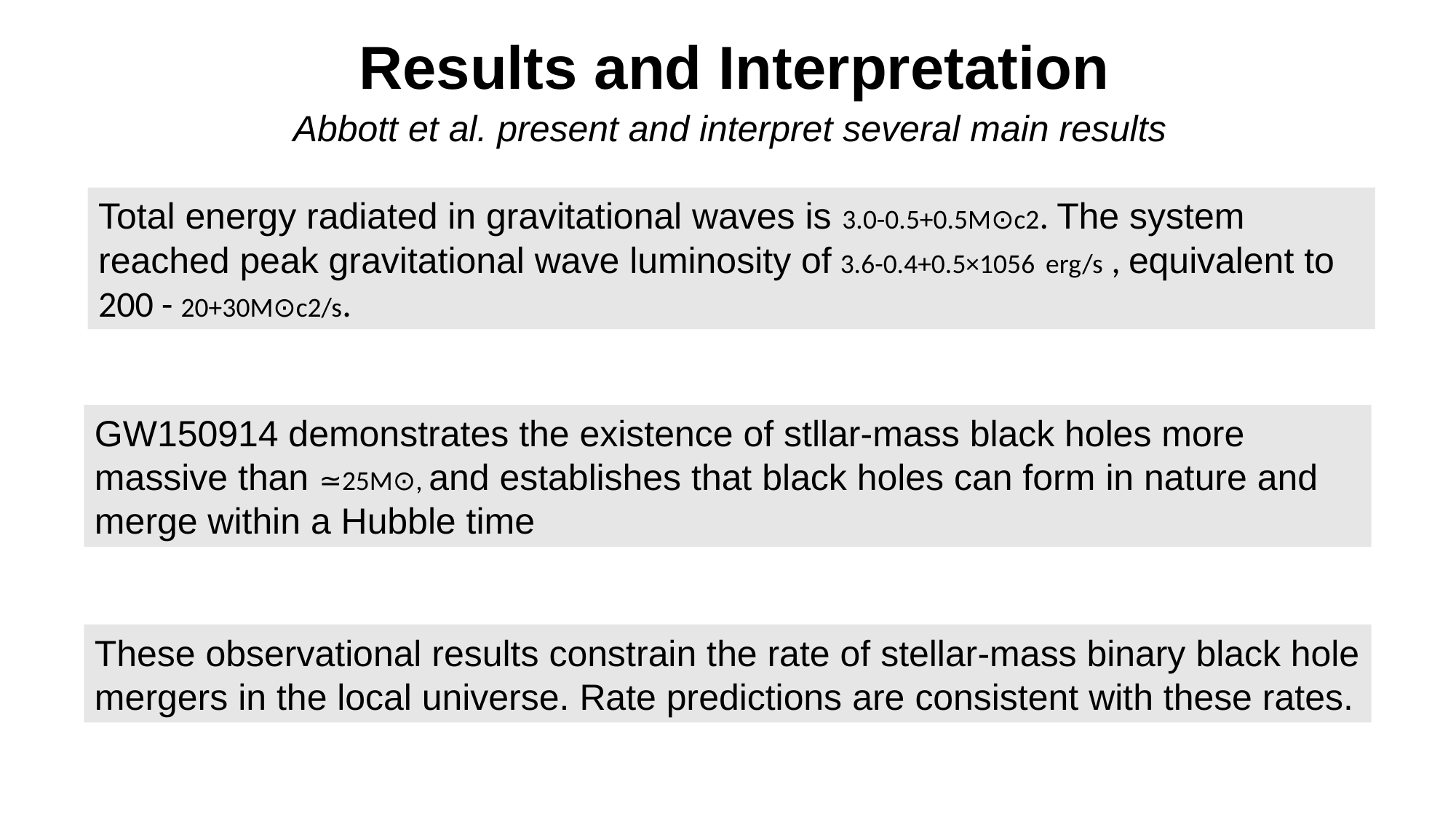

Results and Interpretation
Abbott et al. present and interpret several main results
Total energy radiated in gravitational waves is 3.0-0.5+0.5M⊙c2. The system reached peak gravitational wave luminosity of 3.6-0.4+0.5×1056  erg/s , equivalent to 200 - 20+30M⊙c2/s.
GW150914 demonstrates the existence of stllar-mass black holes more massive than ≃25M⊙, and establishes that black holes can form in nature and merge within a Hubble time
These observational results constrain the rate of stellar-mass binary black hole mergers in the local universe. Rate predictions are consistent with these rates.